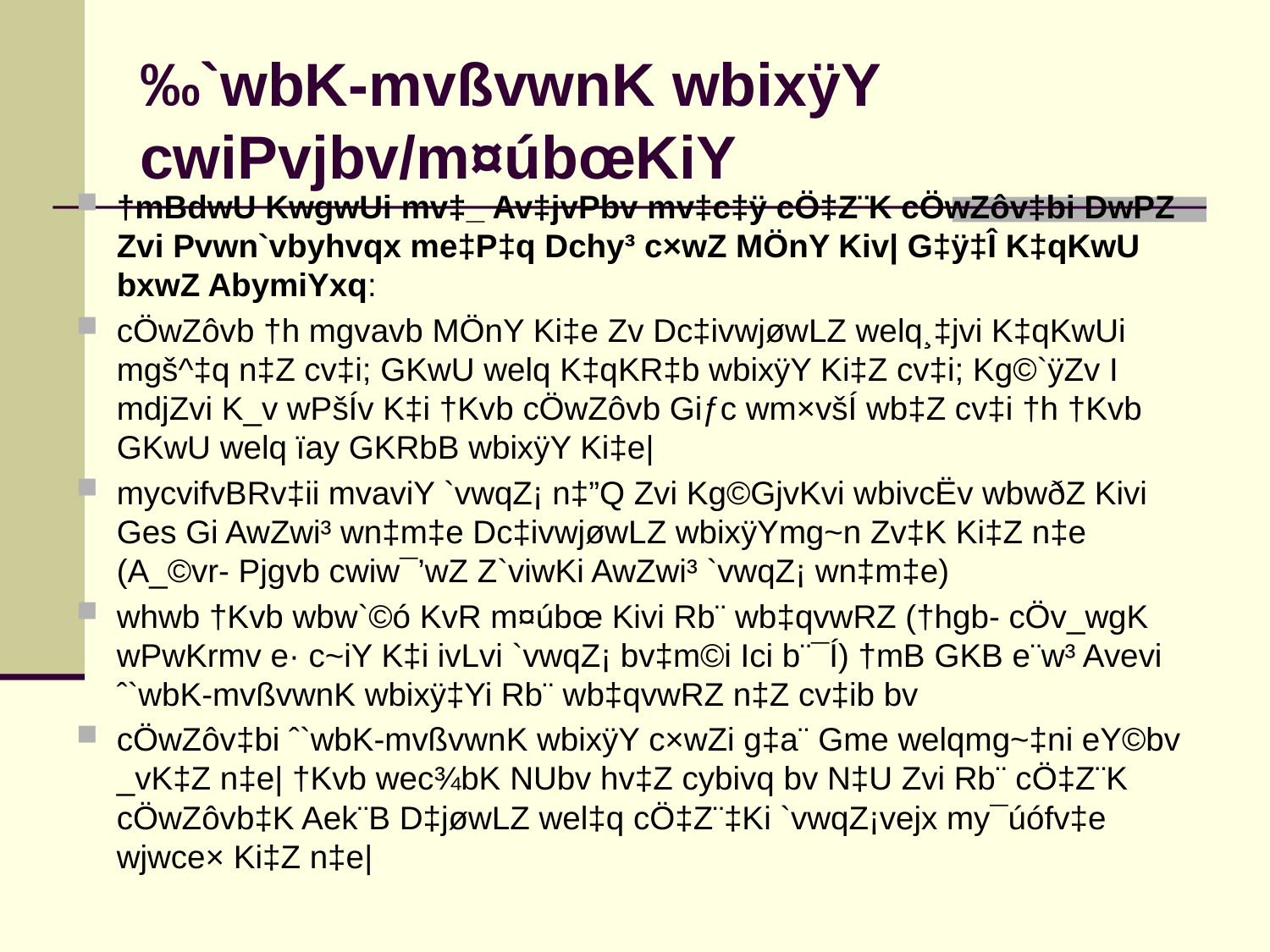

# ‰`wbK-mvßvwnK wbixÿY cwiPvjbv/m¤úbœKiY
†mBdwU KwgwUi mv‡_ Av‡jvPbv mv‡c‡ÿ cÖ‡Z¨K cÖwZôv‡bi DwPZ Zvi Pvwn`vbyhvqx me‡P‡q Dchy³ c×wZ MÖnY Kiv| G‡ÿ‡Î K‡qKwU bxwZ AbymiYxq:
cÖwZôvb †h mgvavb MÖnY Ki‡e Zv Dc‡ivwjøwLZ welq¸‡jvi K‡qKwUi mgš^‡q n‡Z cv‡i; GKwU welq K‡qKR‡b wbixÿY Ki‡Z cv‡i; Kg©`ÿZv I mdjZvi K_v wPšÍv K‡i †Kvb cÖwZôvb Giƒc wm×všÍ wb‡Z cv‡i †h †Kvb GKwU welq ïay GKRbB wbixÿY Ki‡e|
mycvifvBRv‡ii mvaviY `vwqZ¡ n‡”Q Zvi Kg©GjvKvi wbivcËv wbwðZ Kivi Ges Gi AwZwi³ wn‡m‡e Dc‡ivwjøwLZ wbixÿYmg~n Zv‡K Ki‡Z n‡e (A_©vr- Pjgvb cwiw¯’wZ Z`viwKi AwZwi³ `vwqZ¡ wn‡m‡e)
whwb †Kvb wbw`©ó KvR m¤úbœ Kivi Rb¨ wb‡qvwRZ (†hgb- cÖv_wgK wPwKrmv e· c~iY K‡i ivLvi `vwqZ¡ bv‡m©i Ici b¨¯Í) †mB GKB e¨w³ Avevi ˆ`wbK-mvßvwnK wbixÿ‡Yi Rb¨ wb‡qvwRZ n‡Z cv‡ib bv
cÖwZôv‡bi ˆ`wbK-mvßvwnK wbixÿY c×wZi g‡a¨ Gme welqmg~‡ni eY©bv _vK‡Z n‡e| †Kvb wec¾bK NUbv hv‡Z cybivq bv N‡U Zvi Rb¨ cÖ‡Z¨K cÖwZôvb‡K Aek¨B D‡jøwLZ wel‡q cÖ‡Z¨‡Ki `vwqZ¡vejx my¯úófv‡e wjwce× Ki‡Z n‡e|